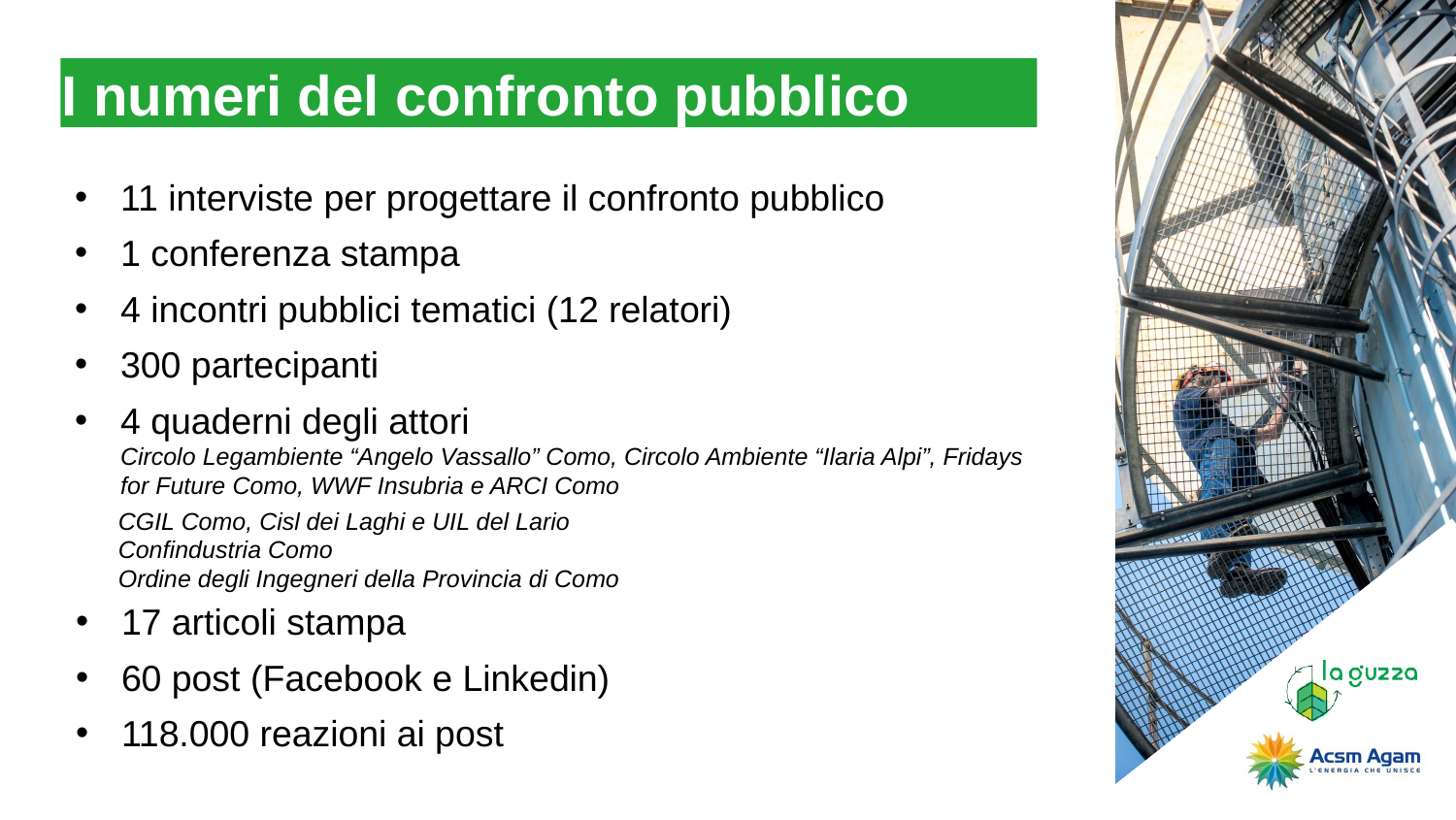

I numeri del confronto pubblico
11 interviste per progettare il confronto pubblico
1 conferenza stampa
4 incontri pubblici tematici (12 relatori)
300 partecipanti
4 quaderni degli attori
Circolo Legambiente “Angelo Vassallo” Como, Circolo Ambiente “Ilaria Alpi”, Fridays for Future Como, WWF Insubria e ARCI Como
CGIL Como, Cisl dei Laghi e UIL del Lario
Confindustria Como
Ordine degli Ingegneri della Provincia di Como
17 articoli stampa
60 post (Facebook e Linkedin)
118.000 reazioni ai post